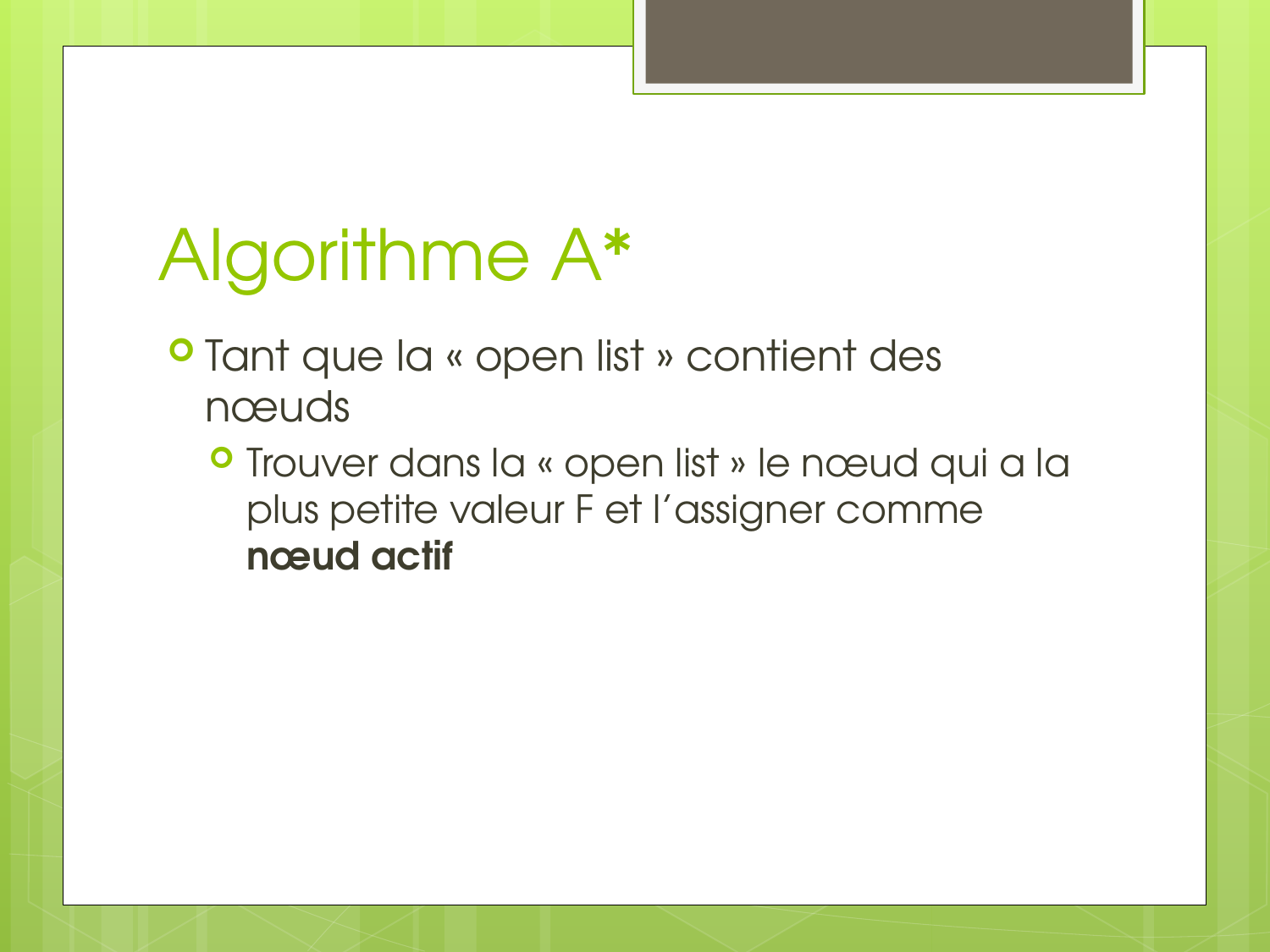

# Algorithme A*
Tant que la « open list » contient des nœuds
Trouver dans la « open list » le nœud qui a la plus petite valeur F et l’assigner comme nœud actif